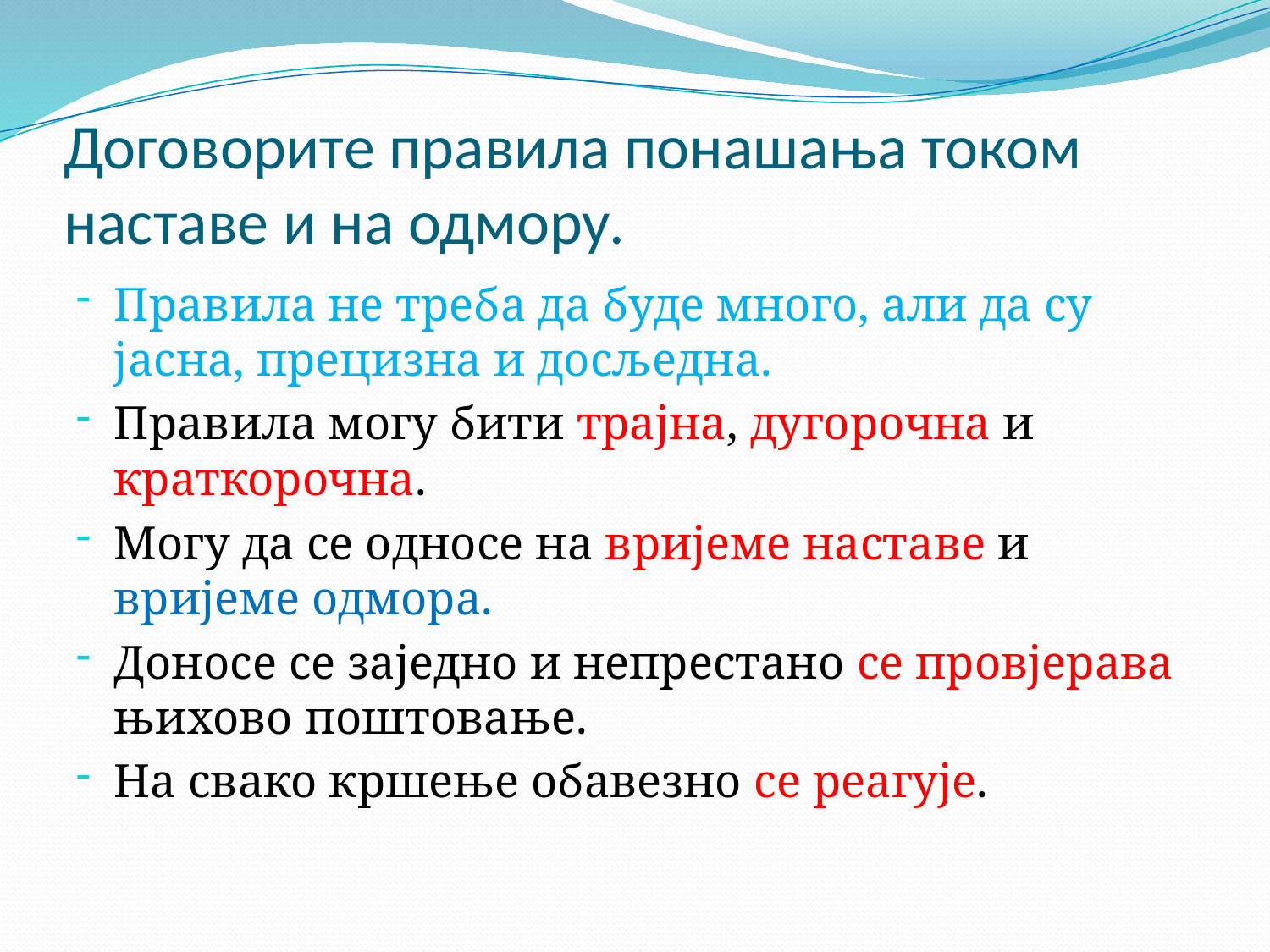

# Договорите правила понашања током наставе и на одмору.
Правила не треба да буде много, али да су јасна, прецизна и досљедна.
Правила могу бити трајна, дугорочна и краткорочна.
Могу да се односе на вријеме наставе и вријеме одмора.
Доносе се заједно и непрестано се провјерава њихово поштовање.
На свако кршење обавезно се реагује.